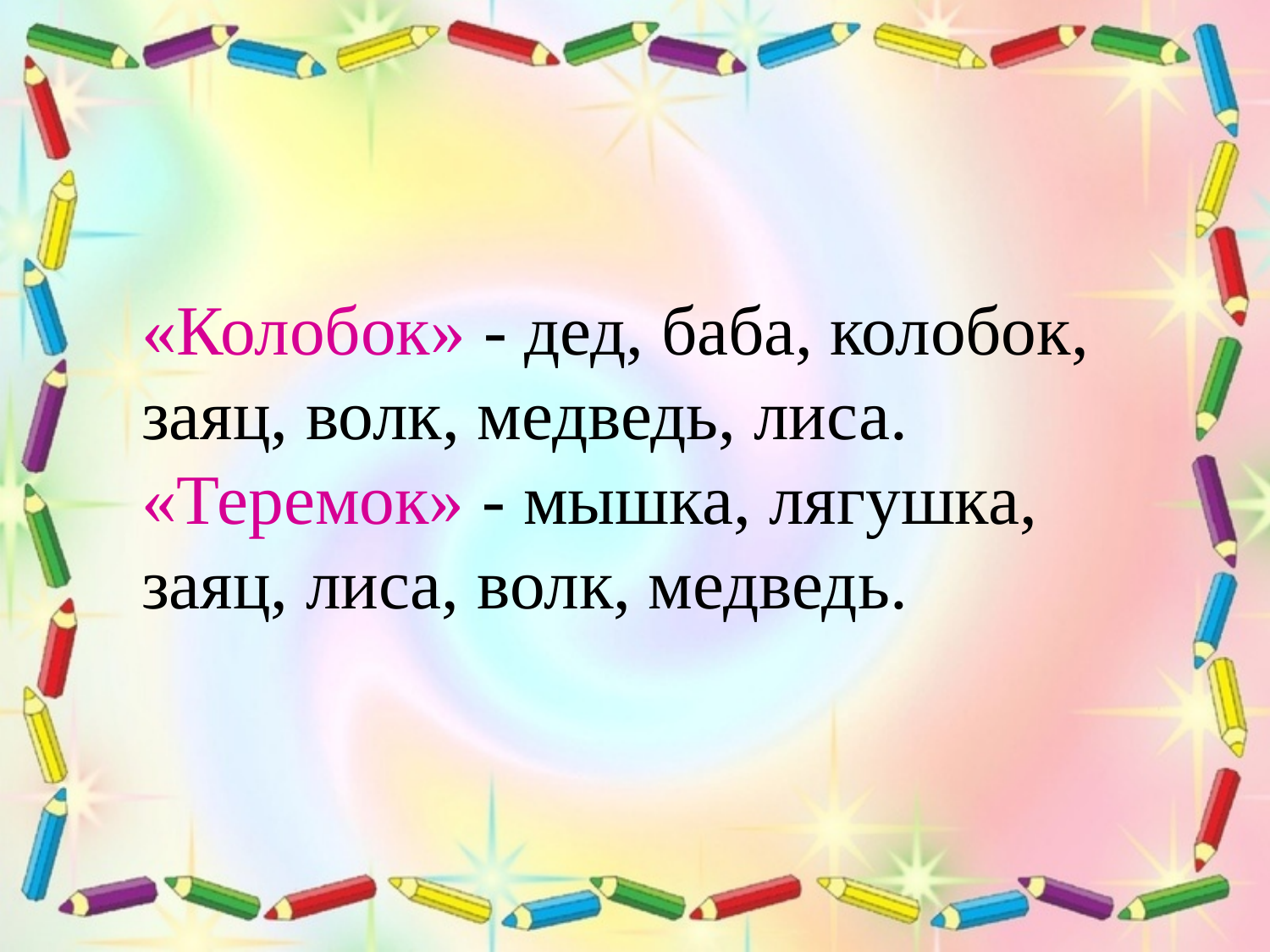

«Колобок» - дед, баба, колобок, заяц, волк, медведь, лиса.
«Теремок» - мышка, лягушка, заяц, лиса, волк, медведь.